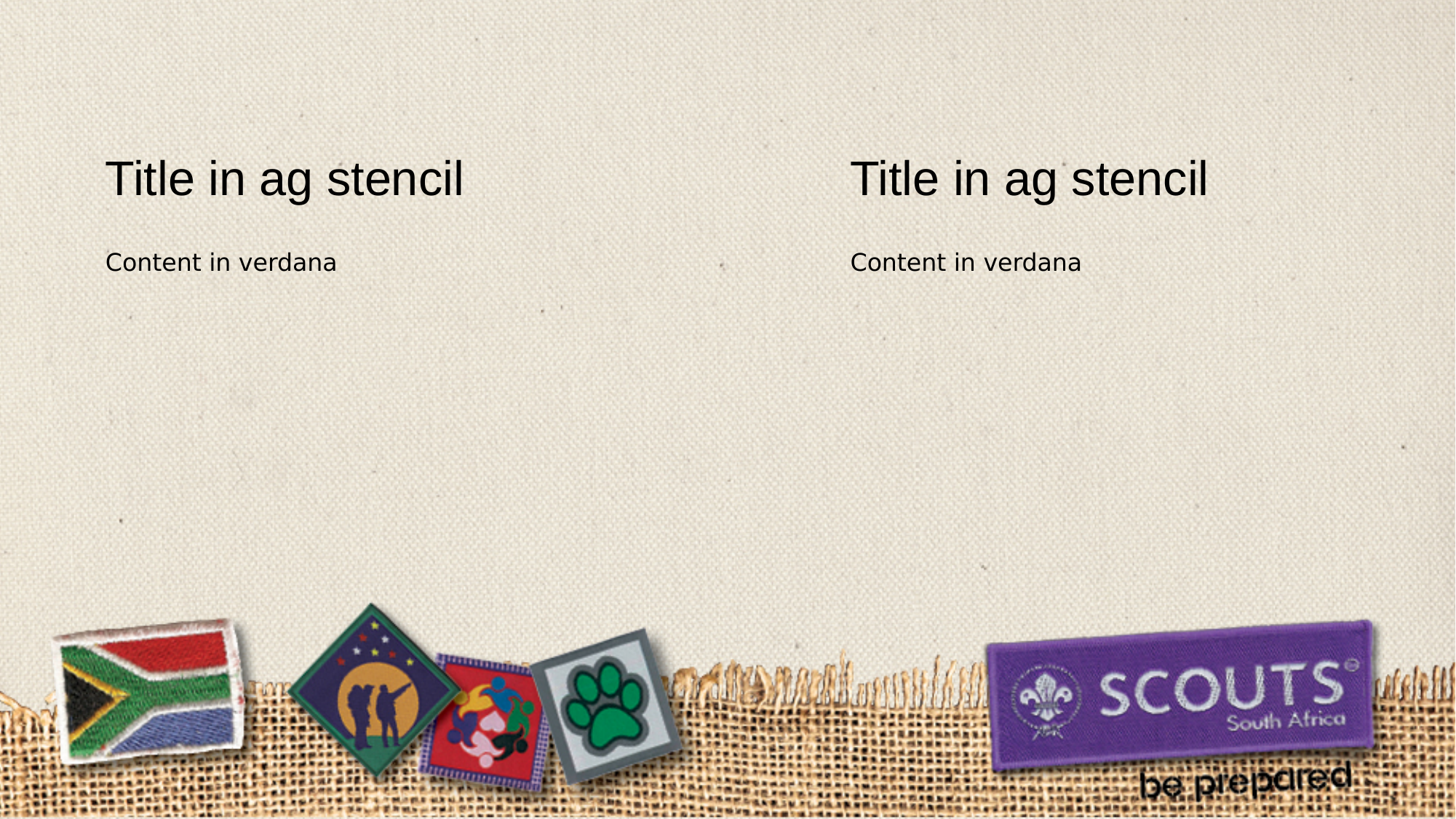

# Title in ag stencil
Title in ag stencil
Content in verdana
Content in verdana